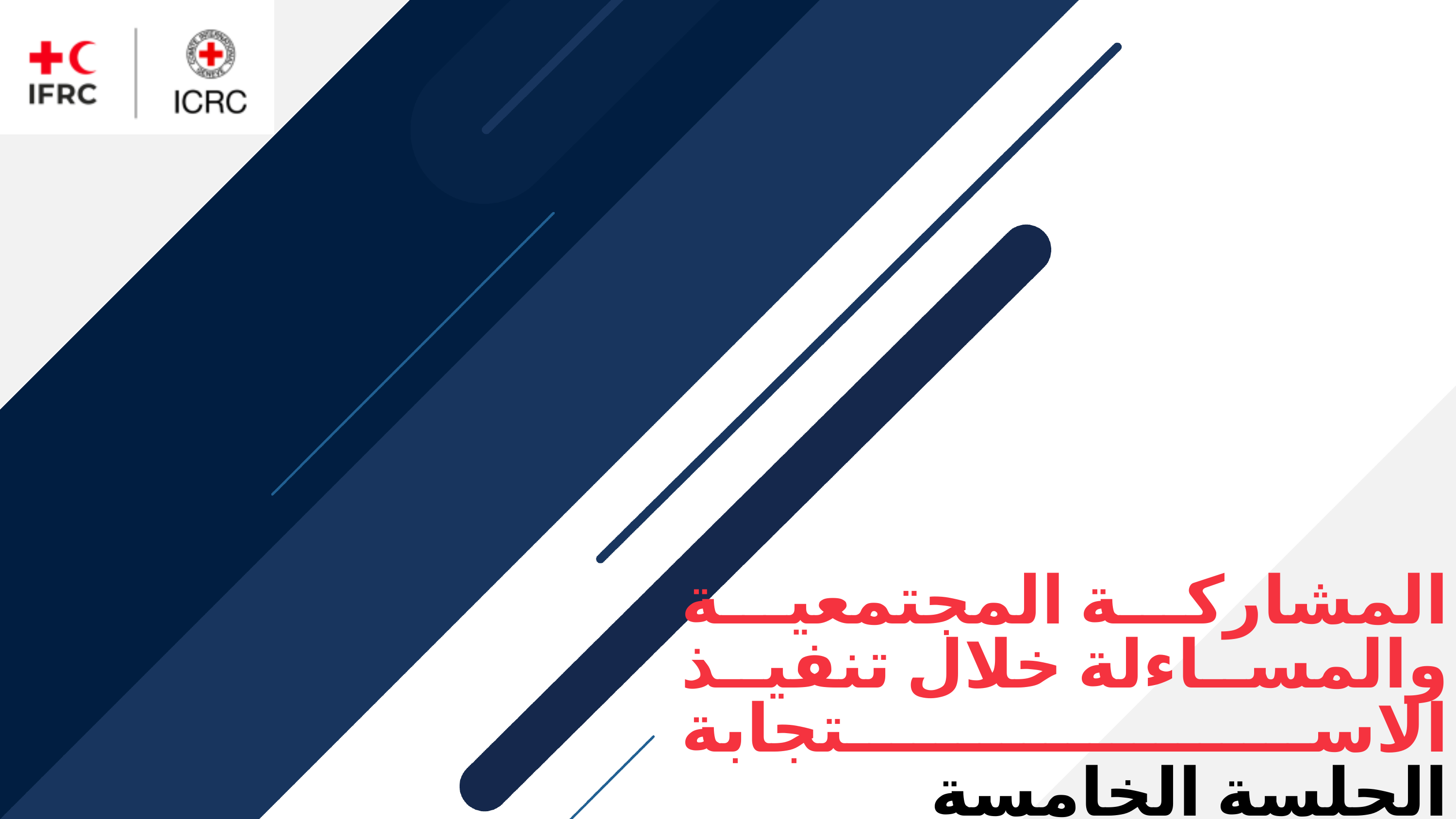

# المشاركة المجتمعية والمساءلة خلال تنفيذ الاستجابة الجلسة الخامسة